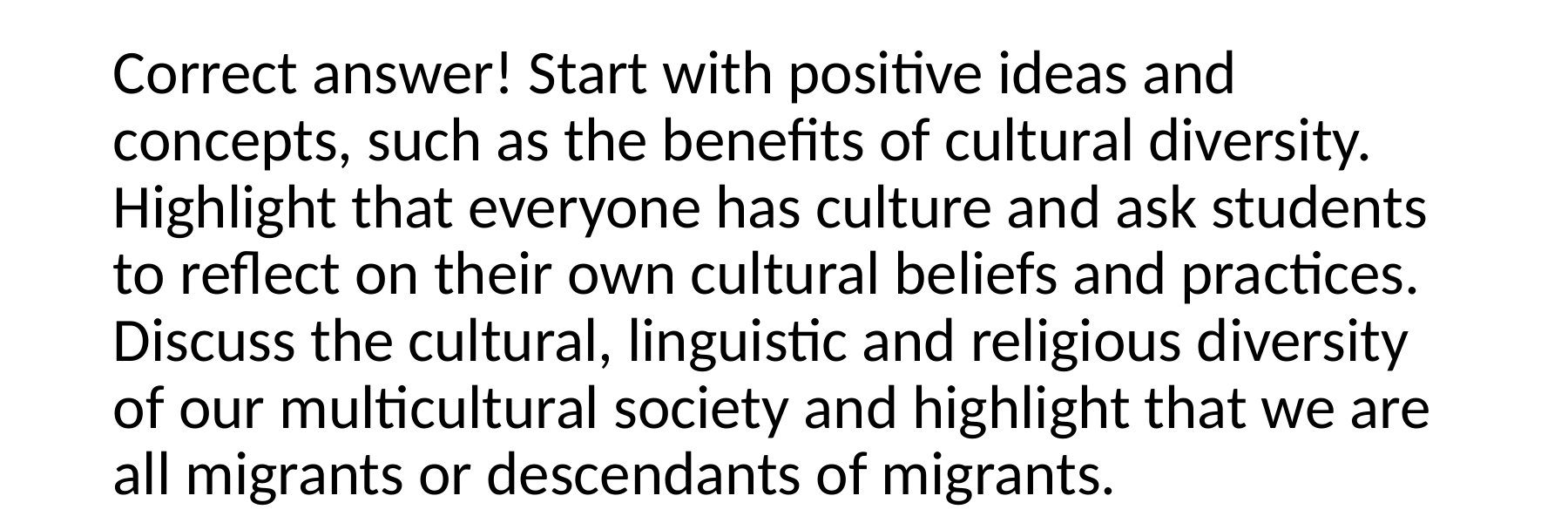

Correct answer! Start with positive ideas and concepts, such as the benefits of cultural diversity. Highlight that everyone has culture and ask students to reflect on their own cultural beliefs and practices. Discuss the cultural, linguistic and religious diversity of our multicultural society and highlight that we are all migrants or descendants of migrants.